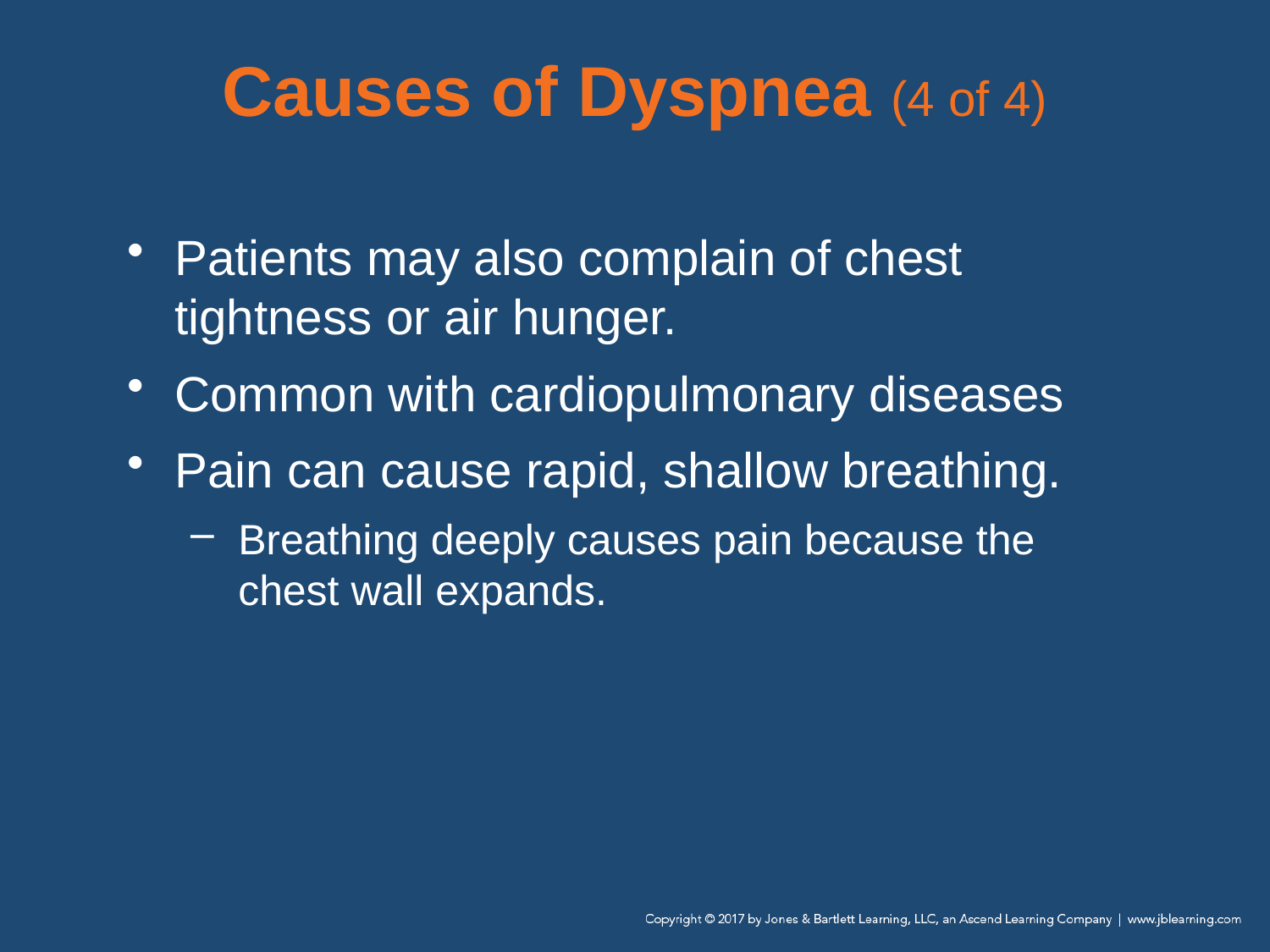

# Causes of Dyspnea (4 of 4)
Patients may also complain of chest tightness or air hunger.
Common with cardiopulmonary diseases
Pain can cause rapid, shallow breathing.
Breathing deeply causes pain because the chest wall expands.